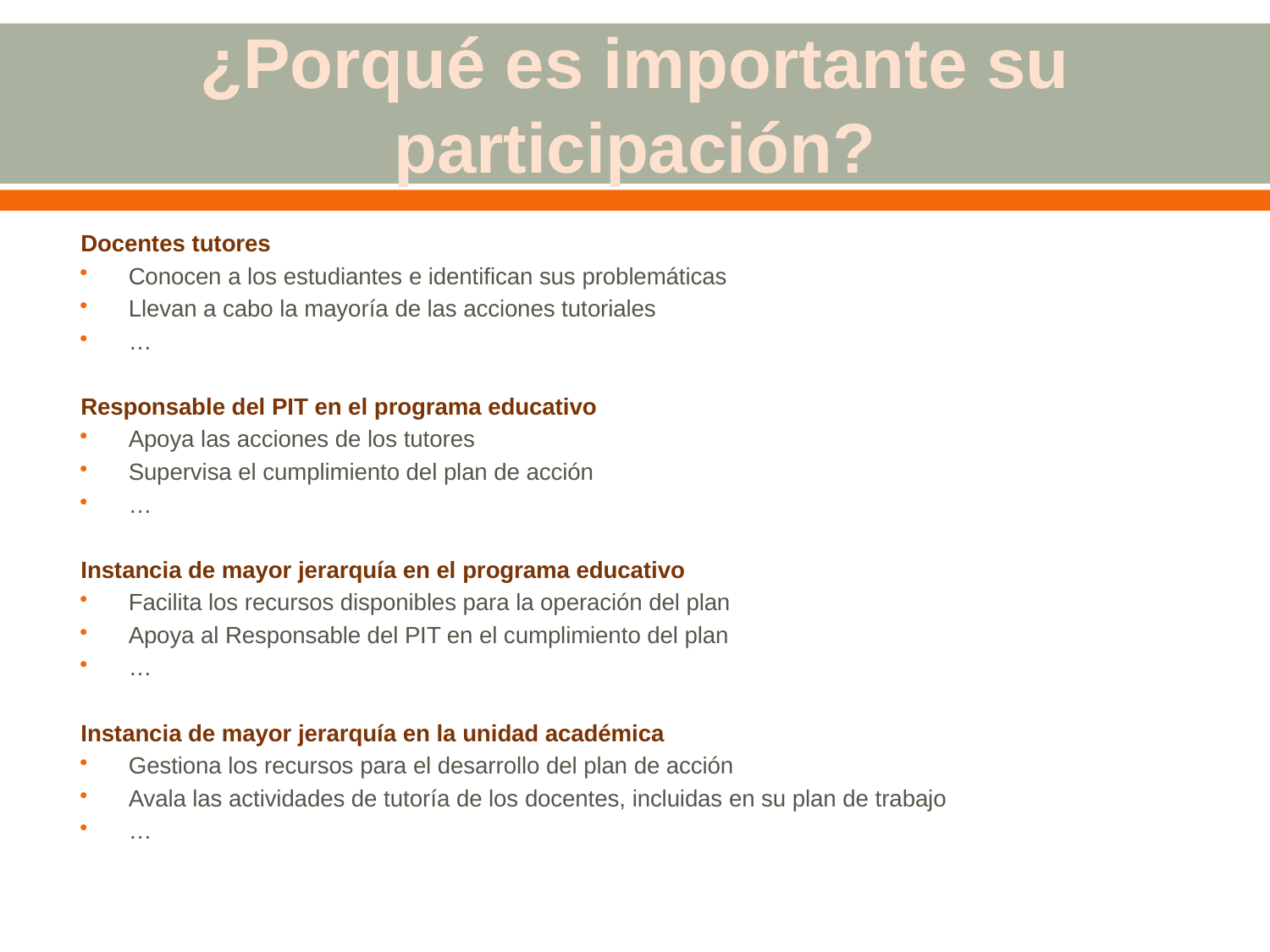

# ¿Porqué es importante su participación?
Docentes tutores
Conocen a los estudiantes e identifican sus problemáticas
Llevan a cabo la mayoría de las acciones tutoriales
…

Responsable del PIT en el programa educativo
Apoya las acciones de los tutores
Supervisa el cumplimiento del plan de acción
…

Instancia de mayor jerarquía en el programa educativo
Facilita los recursos disponibles para la operación del plan
Apoya al Responsable del PIT en el cumplimiento del plan
…

Instancia de mayor jerarquía en la unidad académica
Gestiona los recursos para el desarrollo del plan de acción
Avala las actividades de tutoría de los docentes, incluidas en su plan de trabajo
…